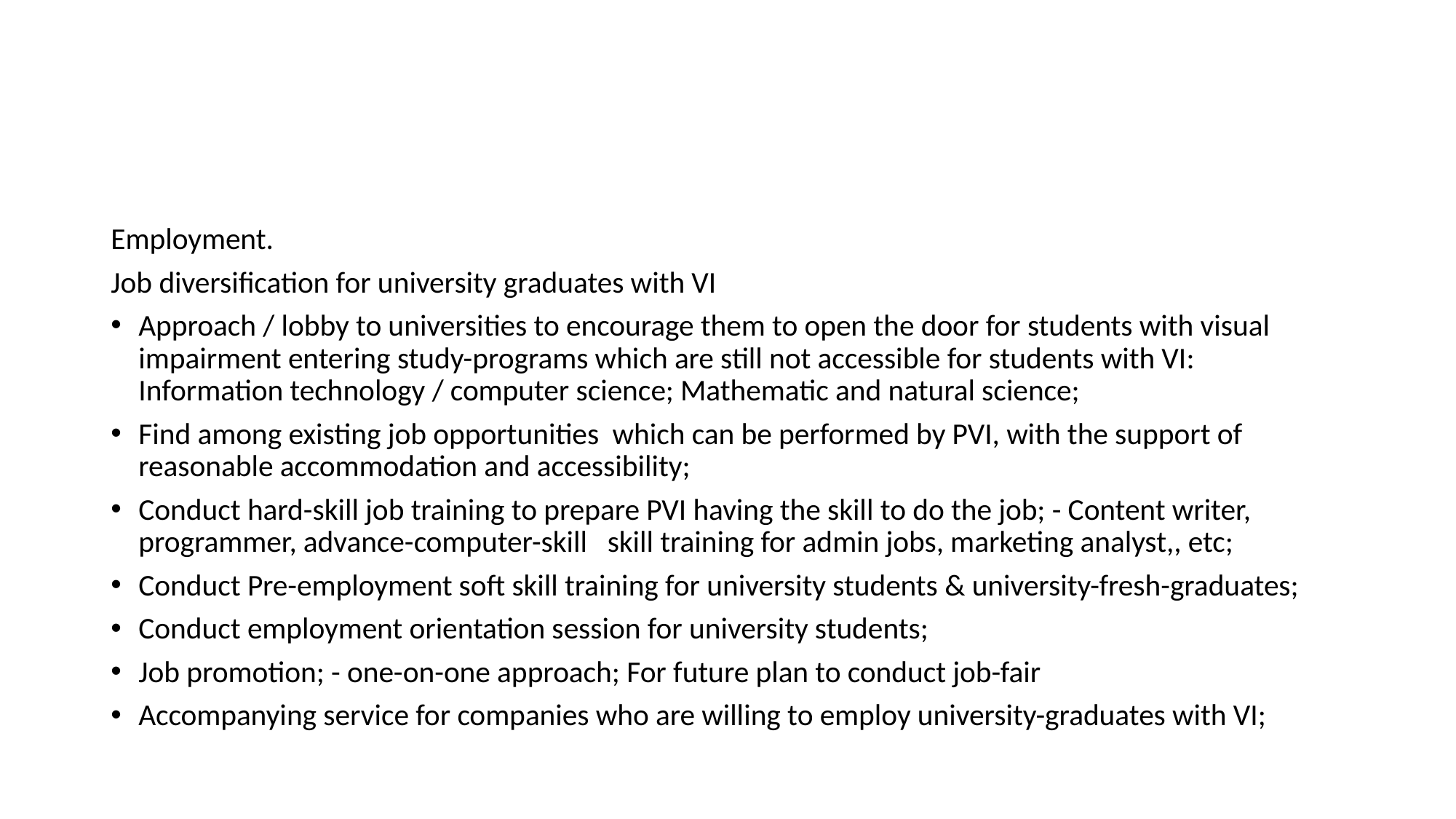

Employment.
Job diversification for university graduates with VI
Approach / lobby to universities to encourage them to open the door for students with visual impairment entering study-programs which are still not accessible for students with VI: Information technology / computer science; Mathematic and natural science;
Find among existing job opportunities  which can be performed by PVI, with the support of reasonable accommodation and accessibility;
Conduct hard-skill job training to prepare PVI having the skill to do the job; - Content writer, programmer, advance-computer-skill   skill training for admin jobs, marketing analyst,, etc;
Conduct Pre-employment soft skill training for university students & university-fresh-graduates;
Conduct employment orientation session for university students;
Job promotion; - one-on-one approach; For future plan to conduct job-fair
Accompanying service for companies who are willing to employ university-graduates with VI;